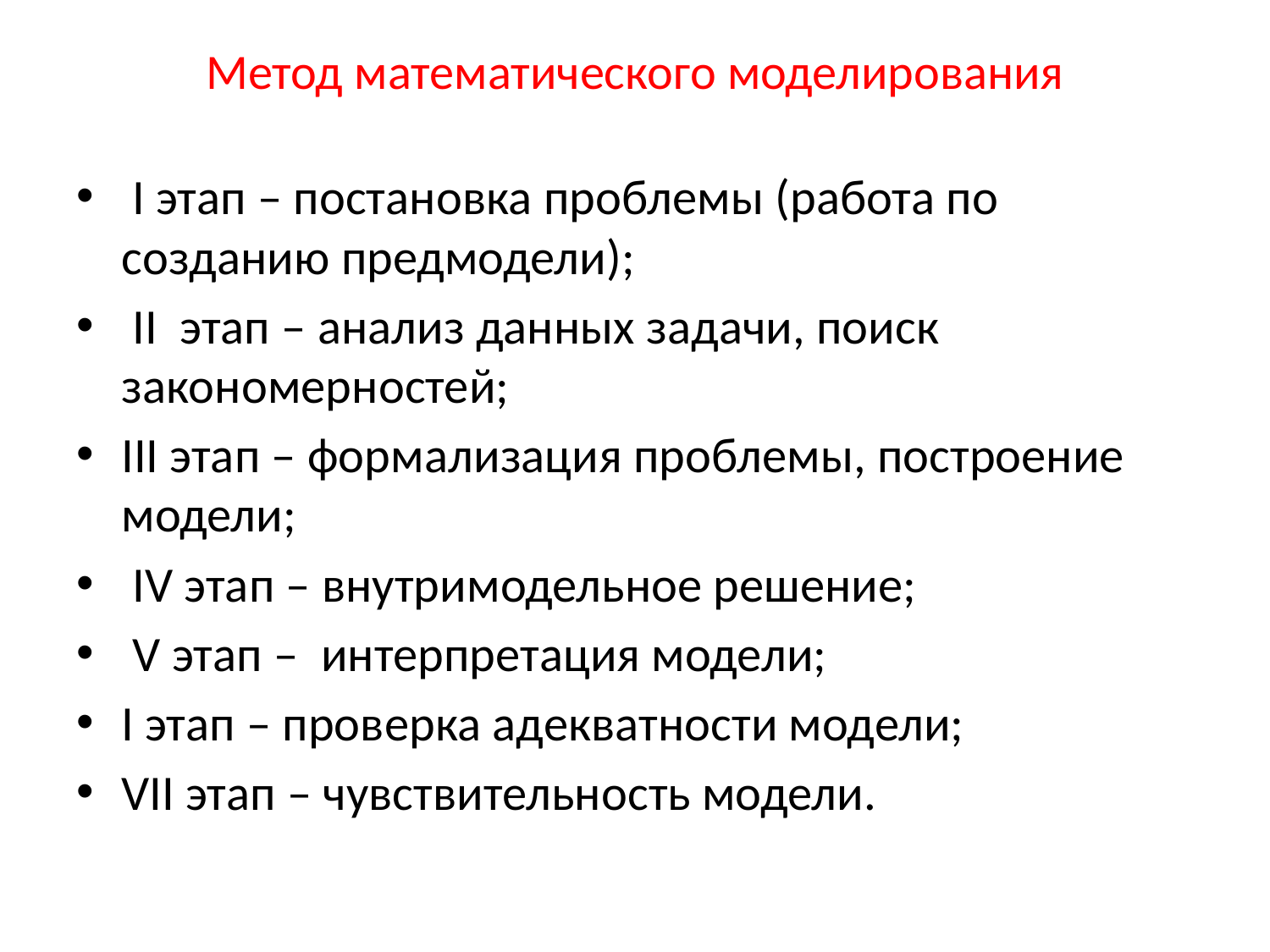

# Метод математического моделирования
 I этап – постановка проблемы (работа по созданию предмодели);
 II  этап – анализ данных задачи, поиск закономерностей;
III этап – формализация проблемы, построение модели;
 IV этап – внутримодельное решение;
 V этап –  интерпретация модели;
I этап – проверка адекватности модели;
VII этап – чувствительность модели.